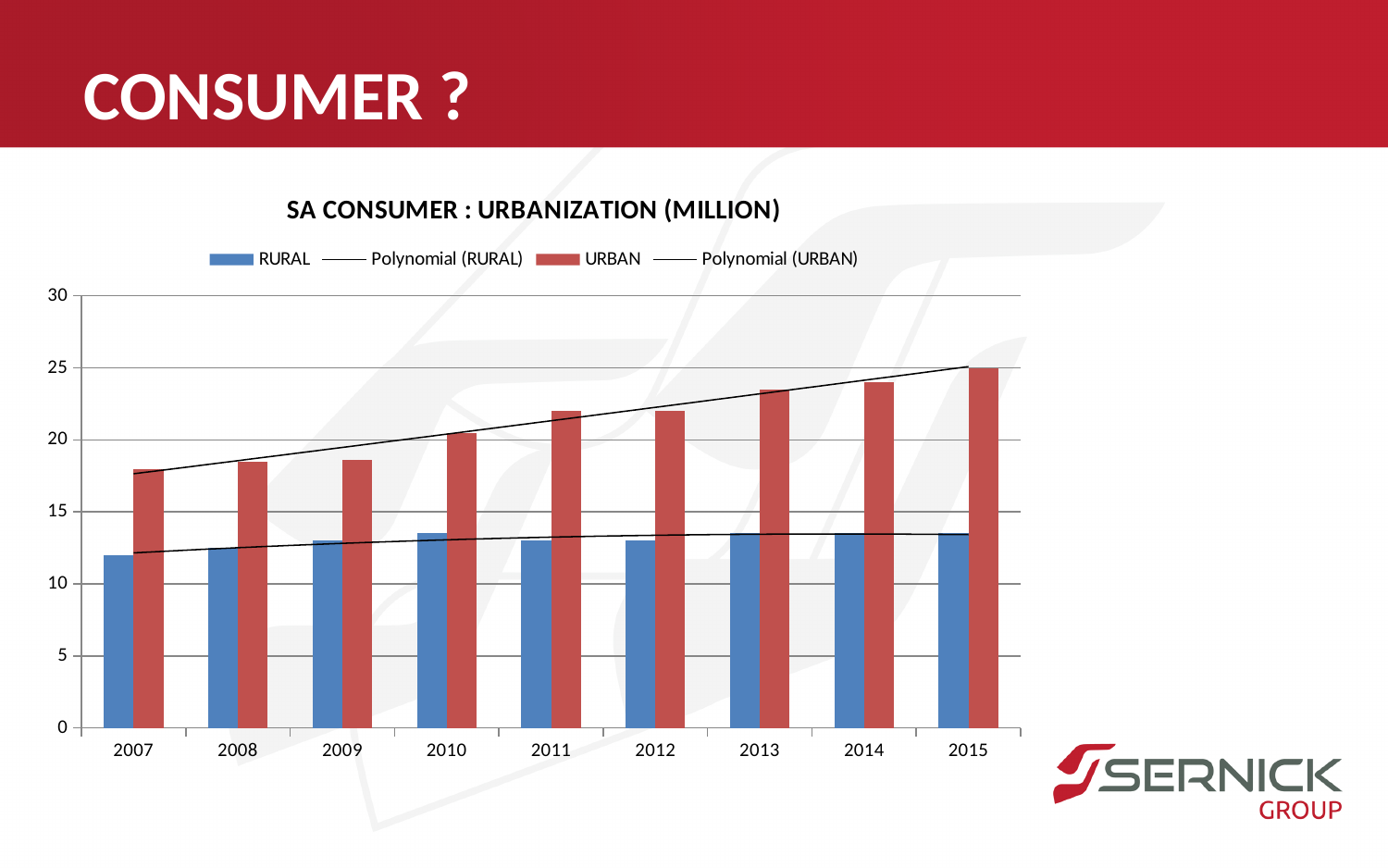

# CONSUMER ?

### Chart: SA CONSUMER : URBANIZATION (MILLION)

| Category | RURAL | URBAN |
|---|---|---|
| 2007 | 12.0 | 18.0 |
| 2008 | 12.5 | 18.5 |
| 2009 | 13.0 | 18.6 |
| 2010 | 13.5 | 20.5 |
| 2011 | 13.0 | 22.0 |
| 2012 | 13.0 | 22.0 |
| 2013 | 13.5 | 23.5 |
| 2014 | 13.5 | 24.0 |
| 2015 | 13.5 | 25.0 |